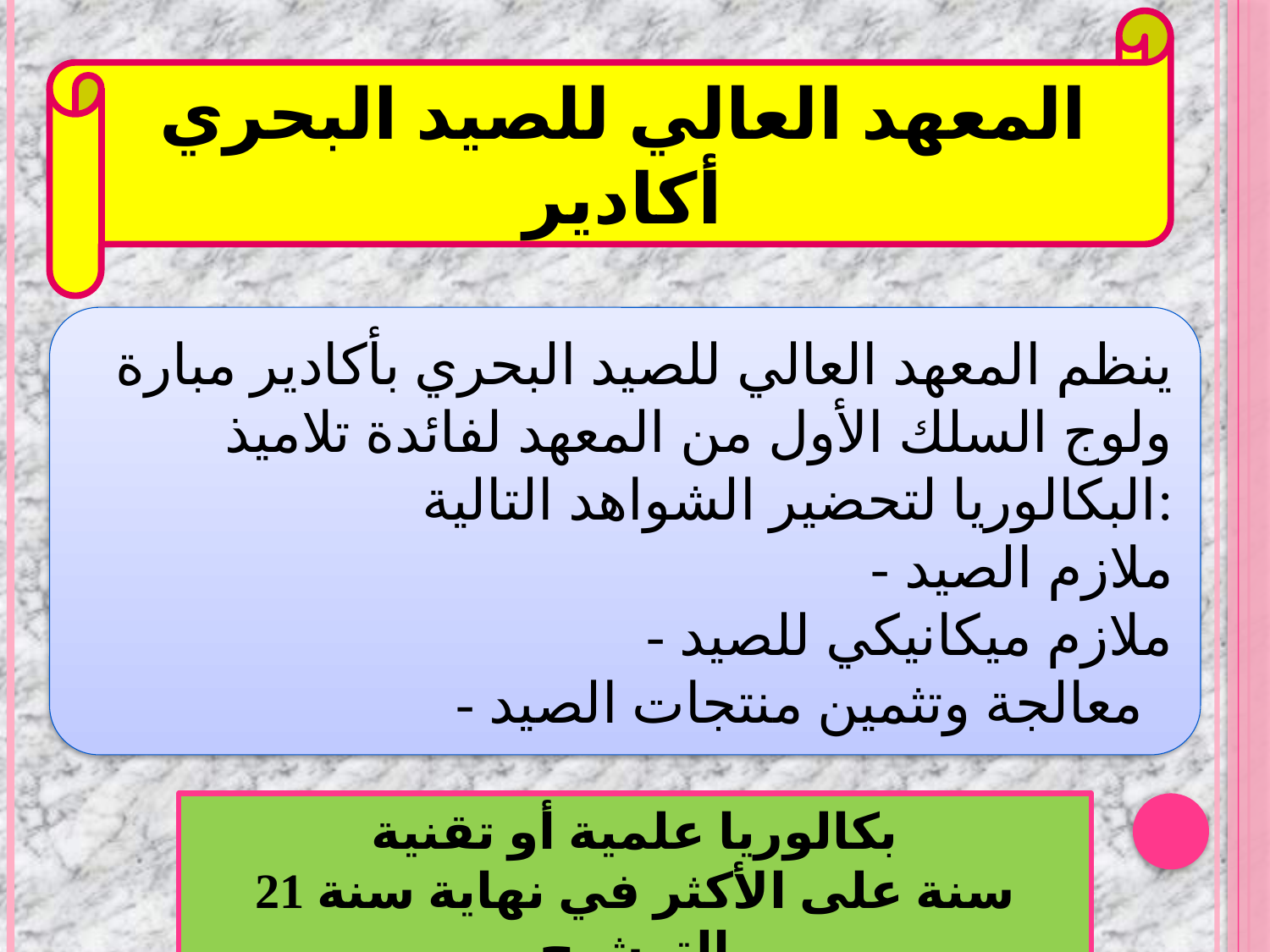

المعھد العالي للصید البحري
أكادیر
ینظم المعھد العالي للصید البحري بأكادیر مبارة ولوج السلك الأول من المعھد لفائدة تلامیذ البكالوریا لتحضیر الشواھد التالیة:
    - ملازم الصید
    - ملازم میكانیكي للصید
    - معالجة وتثمین منتجات الصید
بكالوریا علمیة أو تقنیة
21 سنة على الأكثر في نھایة سنة الترشیح